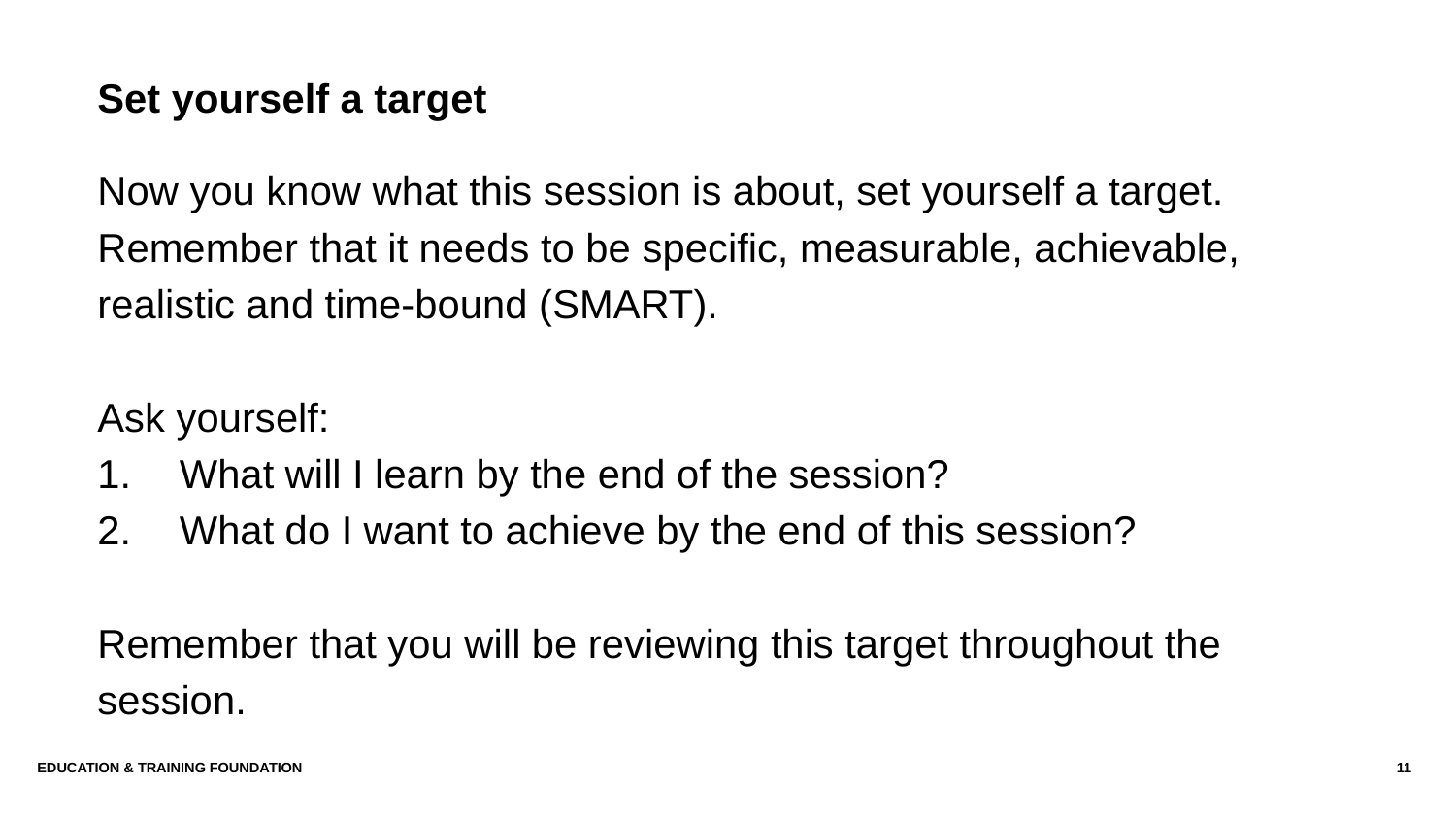

# Set yourself a target
Now you know what this session is about, set yourself a target. Remember that it needs to be specific, measurable, achievable, realistic and time-bound (SMART).

Ask yourself:
What will I learn by the end of the session?
What do I want to achieve by the end of this session?

Remember that you will be reviewing this target throughout the session.
Education & Training Foundation
11